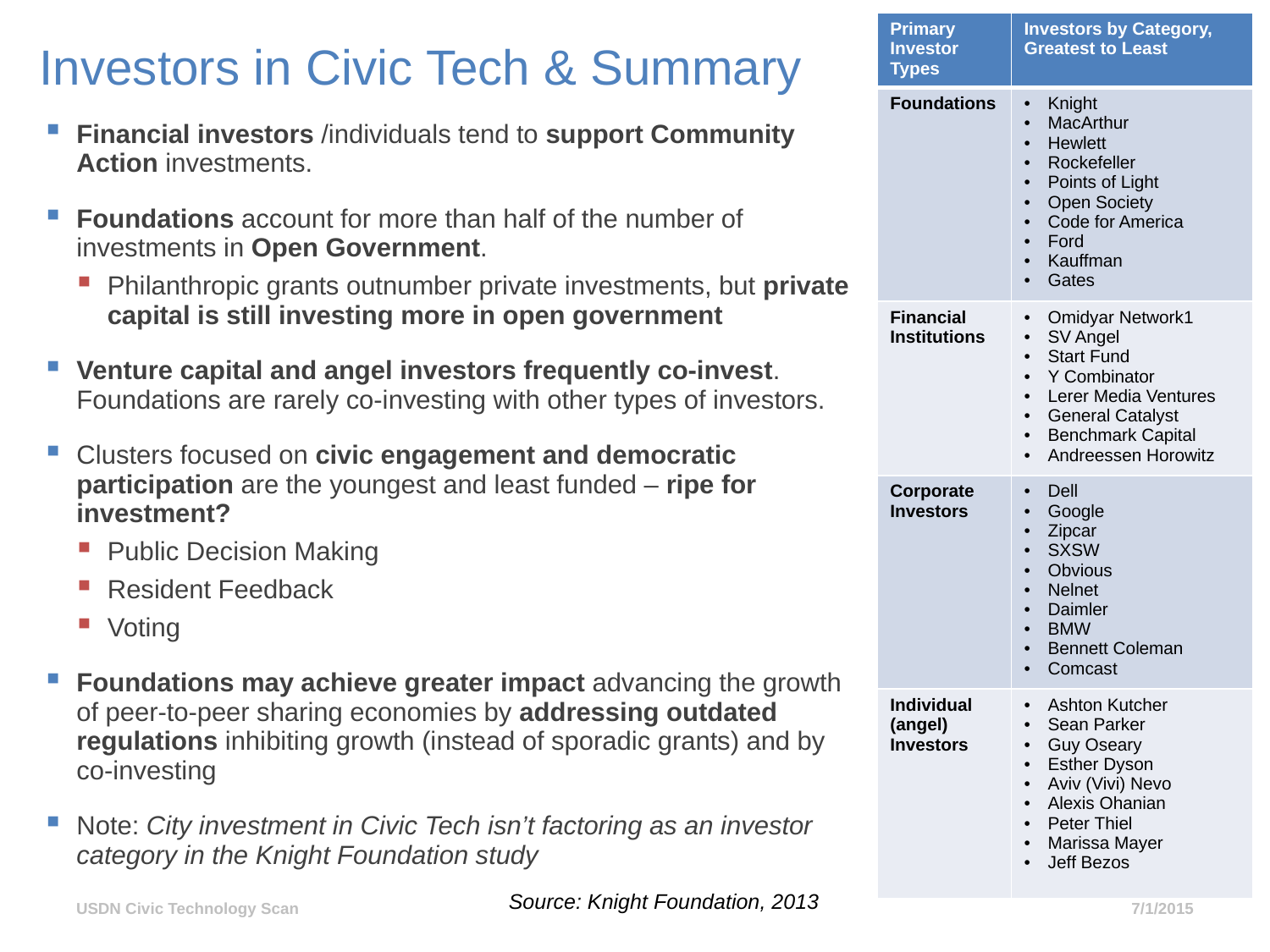

| Primary Investor Types | Investors by Category, Greatest to Least |
| --- | --- |
| Foundations | Knight MacArthur Hewlett Rockefeller Points of Light Open Society Code for America Ford Kauffman Gates |
| Financial Institutions | Omidyar Network1 SV Angel Start Fund Y Combinator Lerer Media Ventures General Catalyst Benchmark Capital Andreessen Horowitz |
| Corporate Investors | Dell Google Zipcar SXSW Obvious Nelnet Daimler BMW Bennett Coleman Comcast |
| Individual (angel) Investors | Ashton Kutcher Sean Parker Guy Oseary Esther Dyson Aviv (Vivi) Nevo Alexis Ohanian Peter Thiel Marissa Mayer Jeff Bezos |
# Investors in Civic Tech & Summary
12
Financial investors /individuals tend to support Community Action investments.
Foundations account for more than half of the number of investments in Open Government.
Philanthropic grants outnumber private investments, but private capital is still investing more in open government
Venture capital and angel investors frequently co-invest. Foundations are rarely co-investing with other types of investors.
Clusters focused on civic engagement and democratic participation are the youngest and least funded – ripe for investment?
Public Decision Making
Resident Feedback
Voting
Foundations may achieve greater impact advancing the growth of peer-to-peer sharing economies by addressing outdated regulations inhibiting growth (instead of sporadic grants) and by co-investing
Note: City investment in Civic Tech isn’t factoring as an investor category in the Knight Foundation study

USDN Civic Technology Scan
Source: Knight Foundation, 2013
7/1/2015